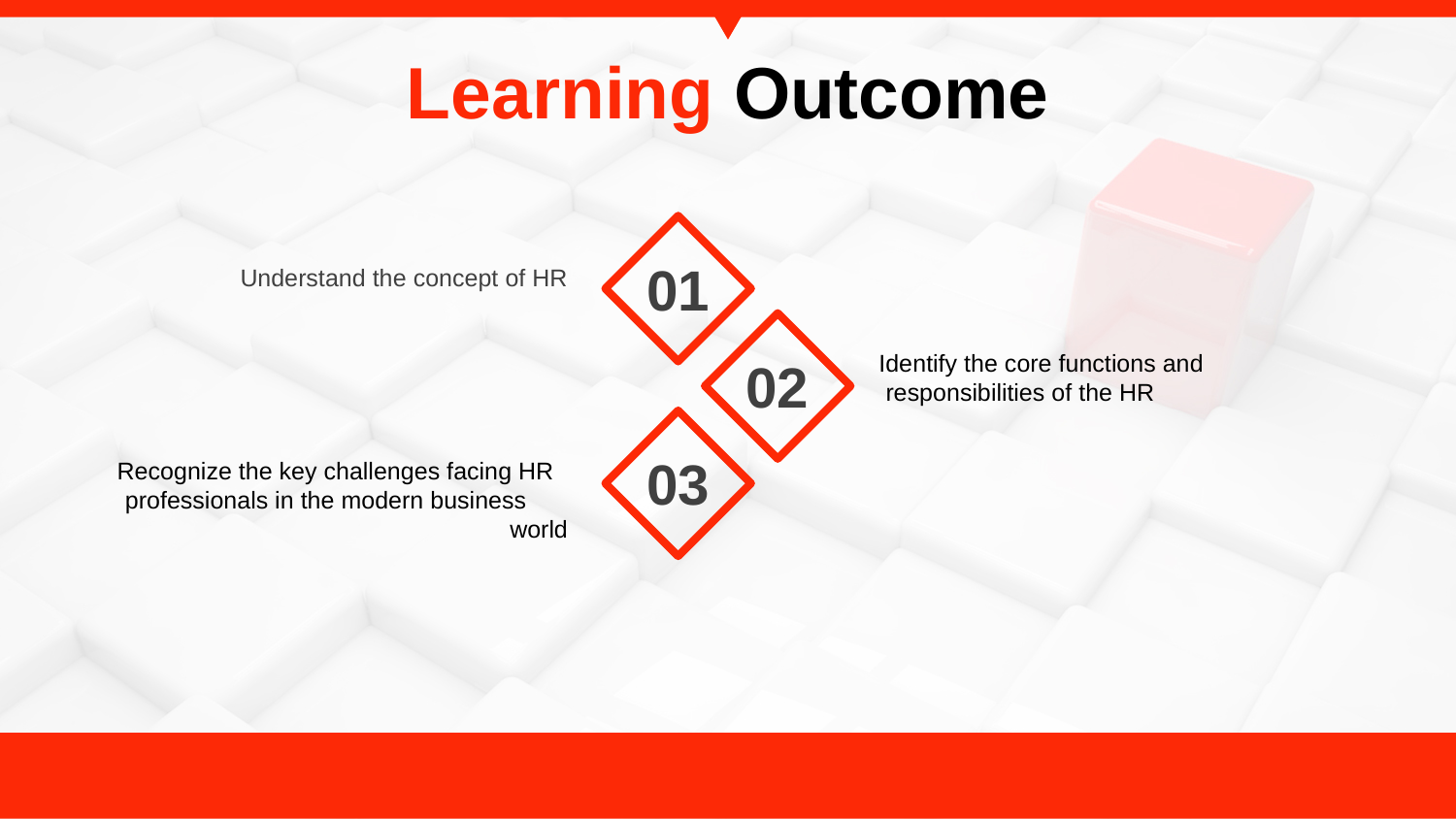

# Learning Outcome

01
Understand the concept of HR

02
Identify the core functions and
 responsibilities of the HR

03
Recognize the key challenges facing HR   professionals in the modern business       world